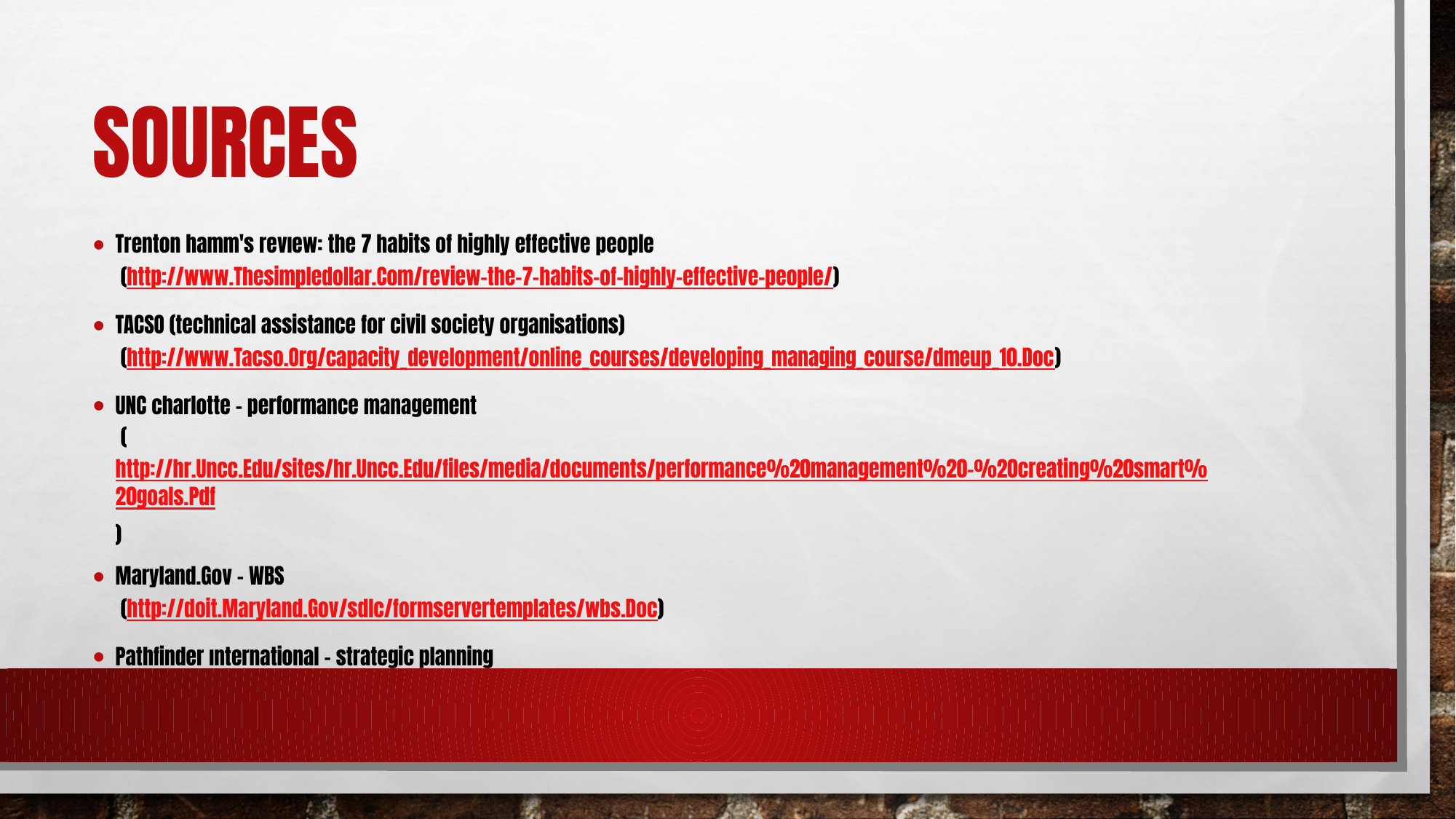

# Sources
Trenton hamm's revıew: the 7 habits of highly effective people
 (http://www.Thesimpledollar.Com/review-the-7-habits-of-highly-effective-people/)
TACSO (technical assistance for civil society organisations)
 (http://www.Tacso.Org/capacity_development/online_courses/developing_managing_course/dmeup_10.Doc)
UNC charlotte - performance management
 (http://hr.Uncc.Edu/sites/hr.Uncc.Edu/files/media/documents/performance%20management%20-%20creating%20smart%20goals.Pdf)
Maryland.Gov - WBS
 (http://doit.Maryland.Gov/sdlc/formservertemplates/wbs.Doc)
Pathfinder ınternational - strategic planning